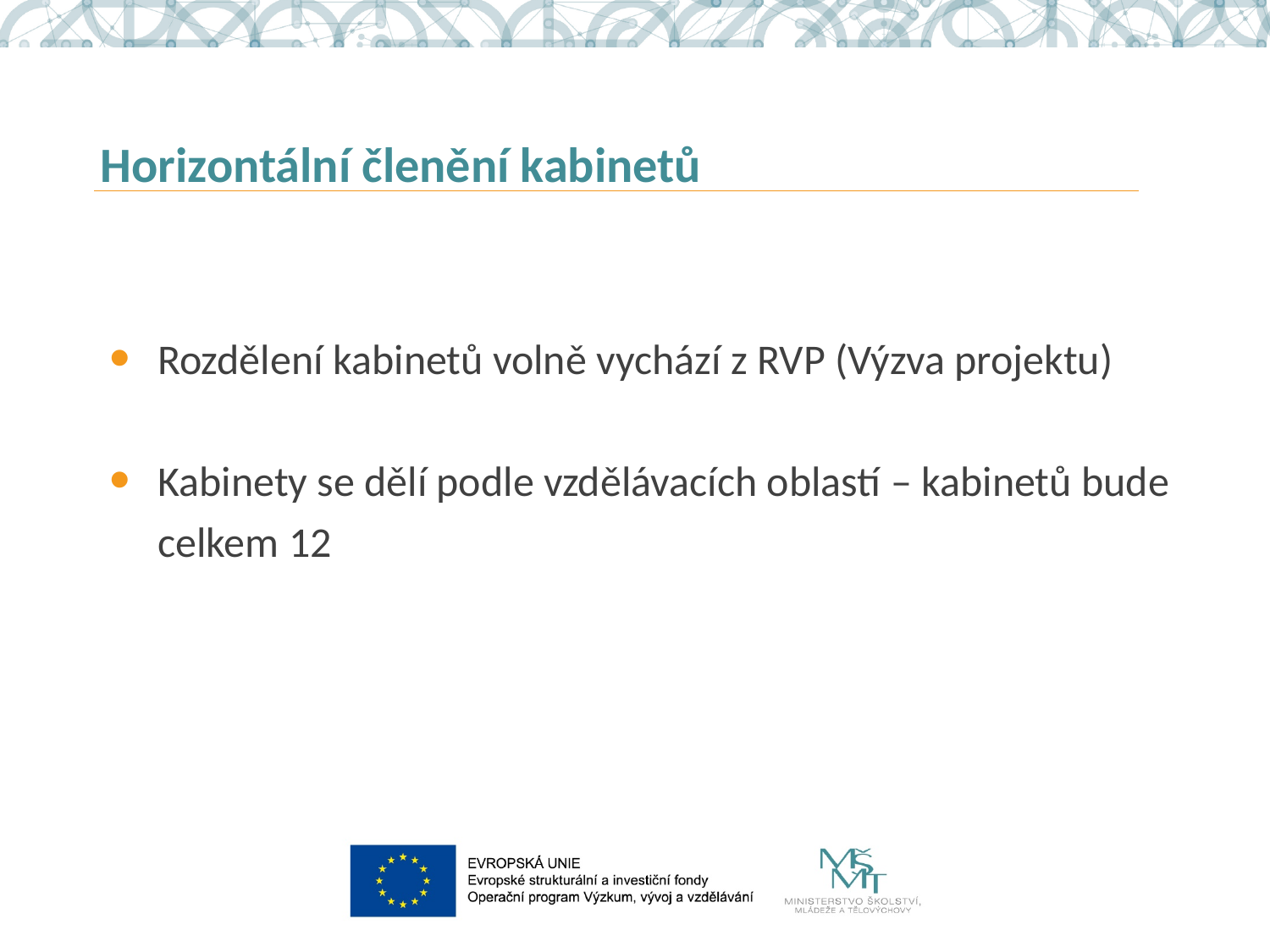

Horizontální členění kabinetů

Rozdělení kabinetů volně vychází z RVP (Výzva projektu)

Kabinety se dělí podle vzdělávacích oblastí – kabinetů bude celkem 12